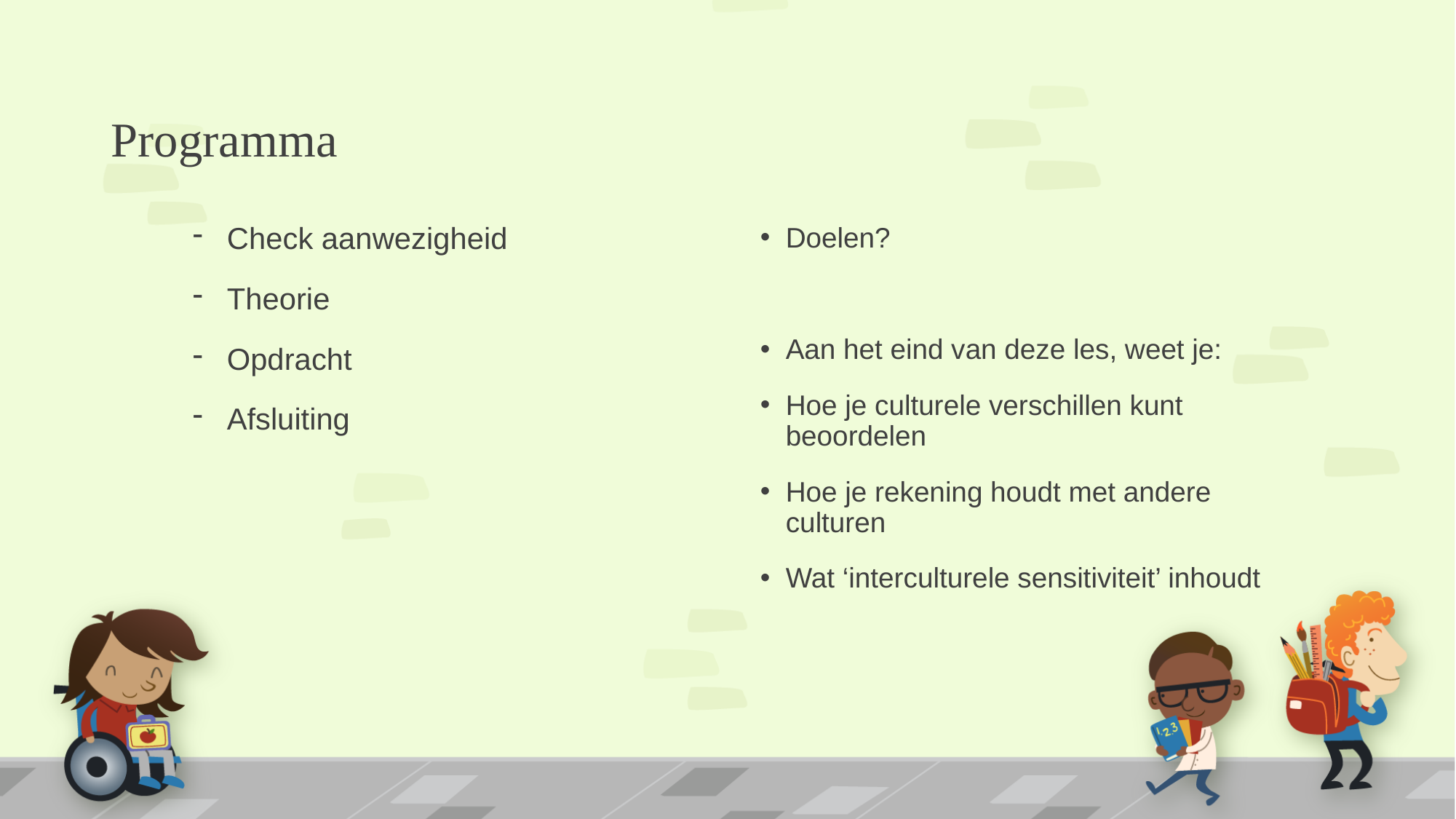

# Programma
Check aanwezigheid
Theorie
Opdracht
Afsluiting
Doelen?

Aan het eind van deze les, weet je:
Hoe je culturele verschillen kunt beoordelen
Hoe je rekening houdt met andere culturen
Wat ‘interculturele sensitiviteit’ inhoudt